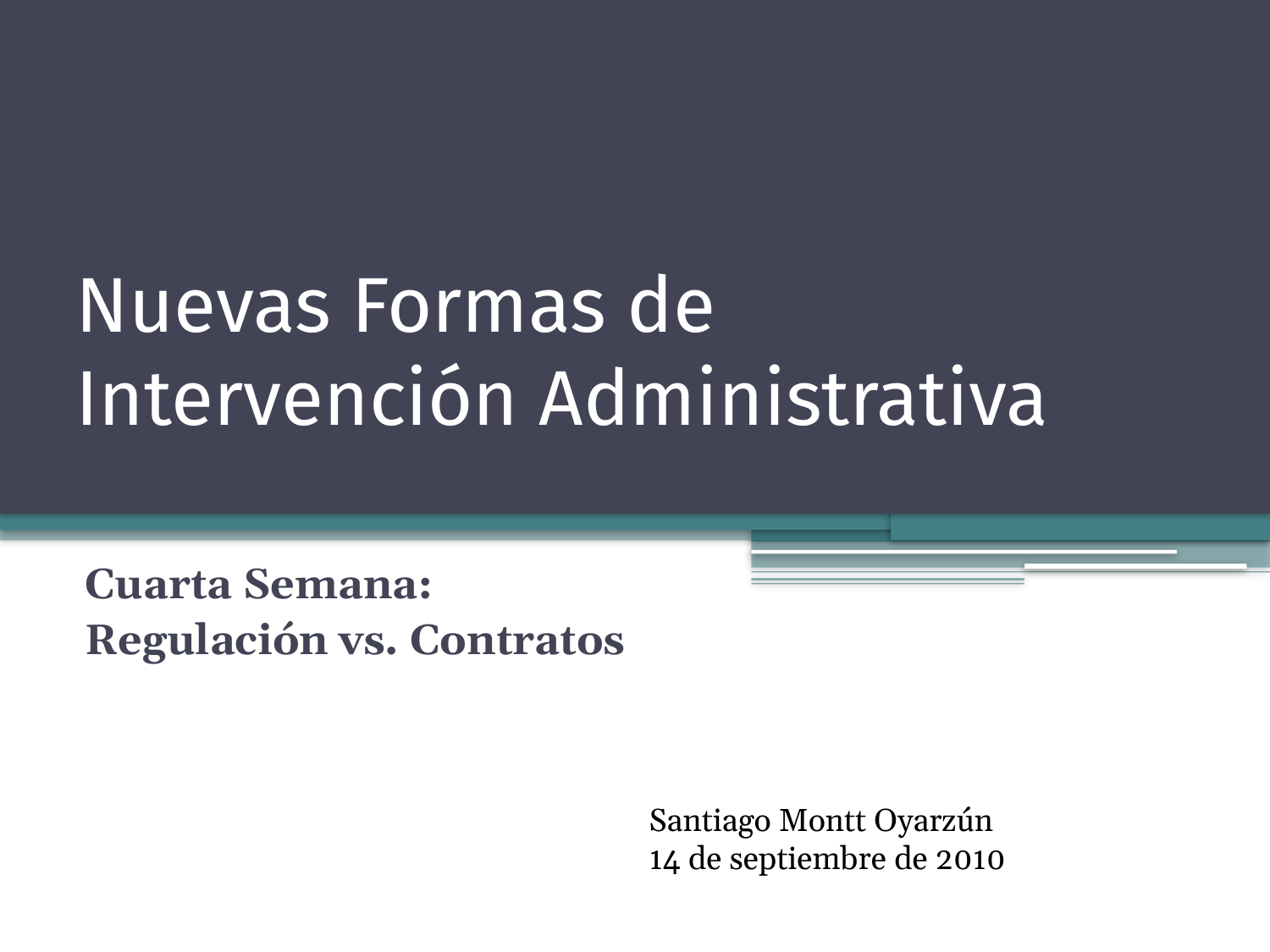

# Nuevas Formas de Intervención Administrativa
Cuarta Semana:
Regulación vs. Contratos
Santiago Montt Oyarzún
14 de septiembre de 2010